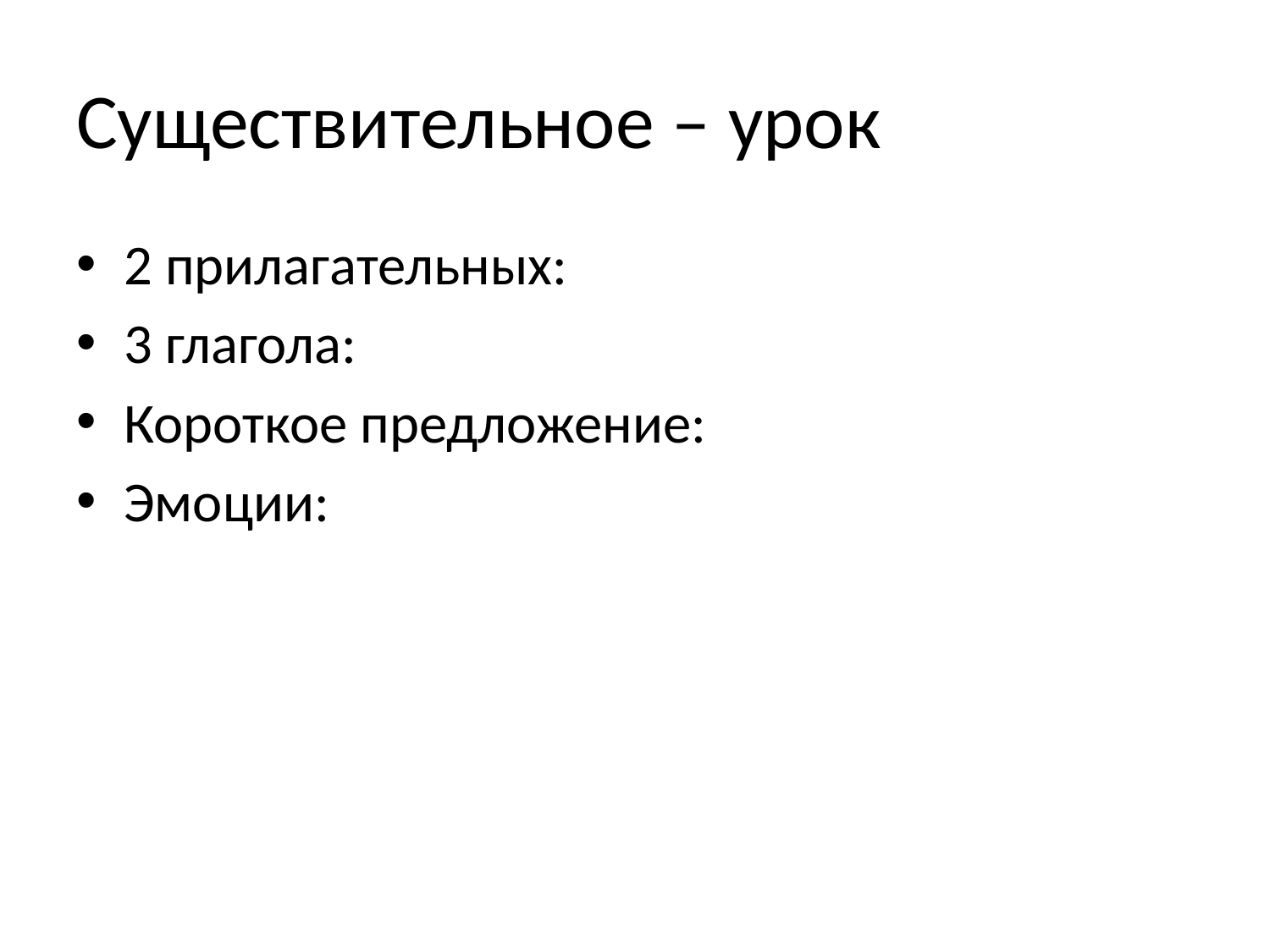

# Существительное – урок
2 прилагательных:
3 глагола:
Короткое предложение:
Эмоции: